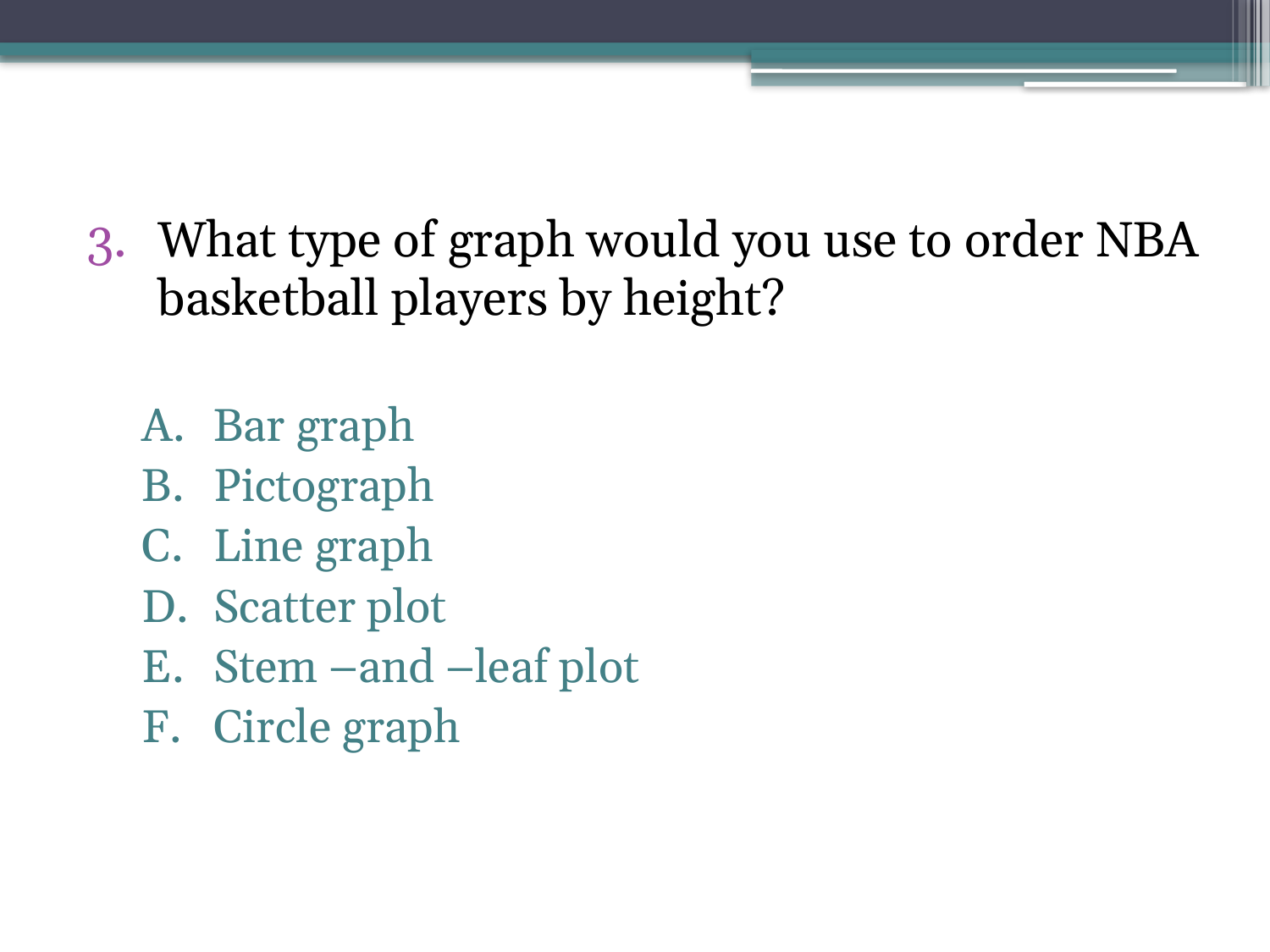

What type of graph would you use to order NBA basketball players by height?

Bar graph
Pictograph
Line graph
Scatter plot
Stem –and –leaf plot
Circle graph